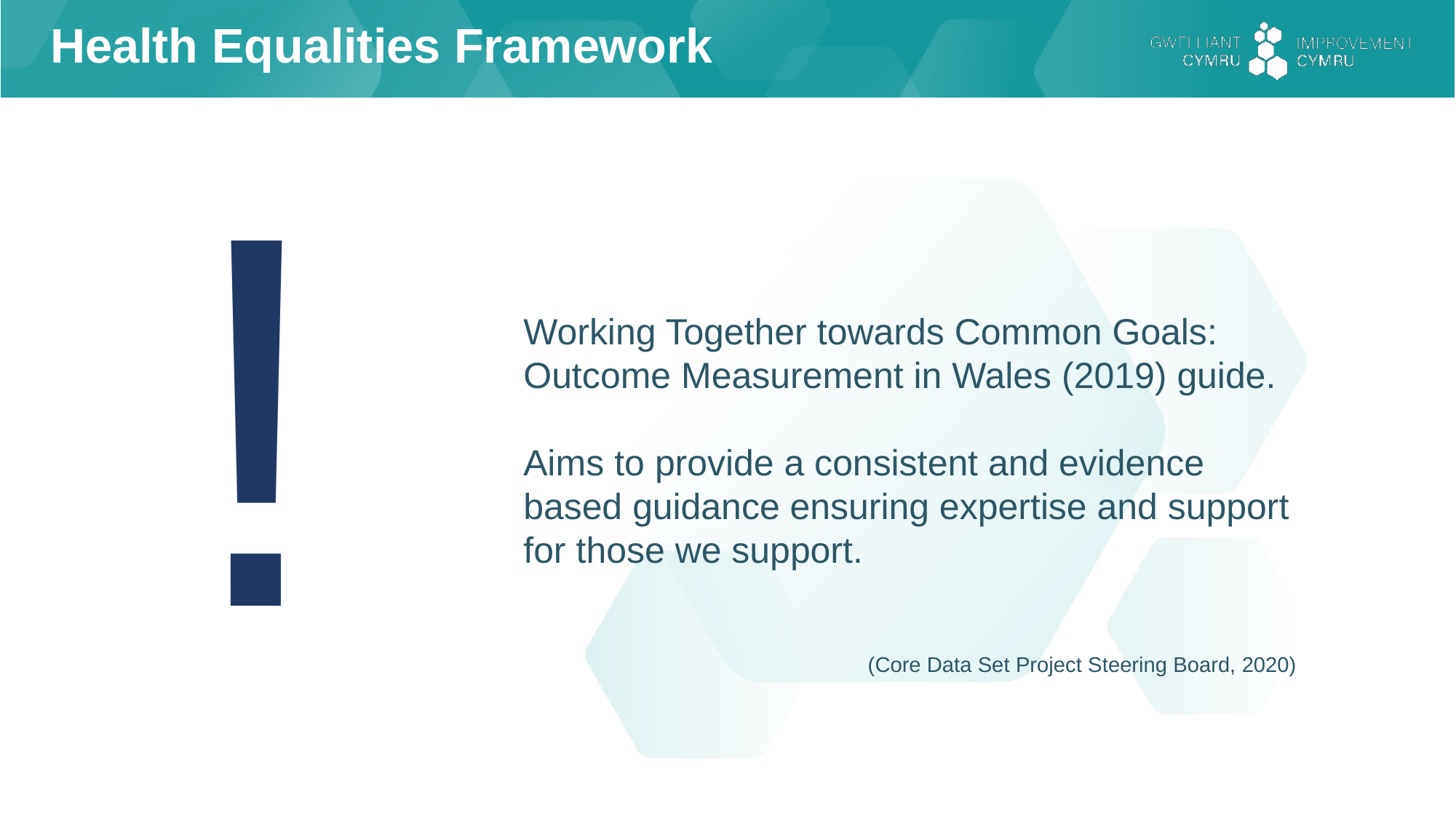

Health Equalities Framework
!
Working Together towards Common Goals: Outcome Measurement in Wales (2019) guide.

Aims to provide a consistent and evidence based guidance ensuring expertise and support for those we support.

(Core Data Set Project Steering Board, 2020)